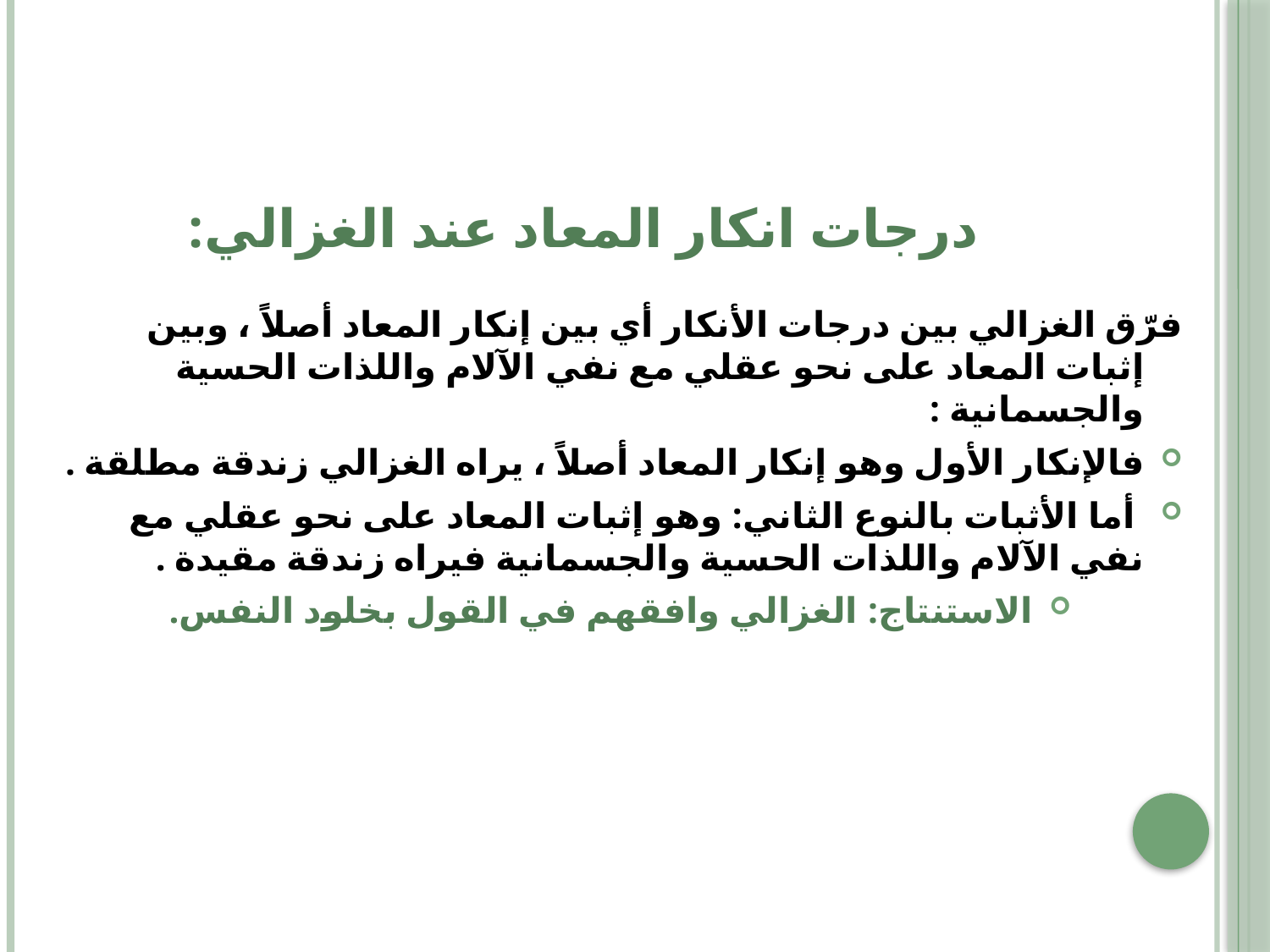

# درجات انكار المعاد عند الغزالي:
فرّق الغزالي بين درجات الأنكار أي بين إنكار المعاد أصلاً ، وبين إثبات المعاد على نحو عقلي مع نفي الآلام واللذات الحسية والجسمانية :
فالإنكار الأول وهو إنكار المعاد أصلاً ، يراه الغزالي زندقة مطلقة .
 أما الأثبات بالنوع الثاني: وهو إثبات المعاد على نحو عقلي مع نفي الآلام واللذات الحسية والجسمانية فيراه زندقة مقيدة .
الاستنتاج: الغزالي وافقهم في القول بخلود النفس.